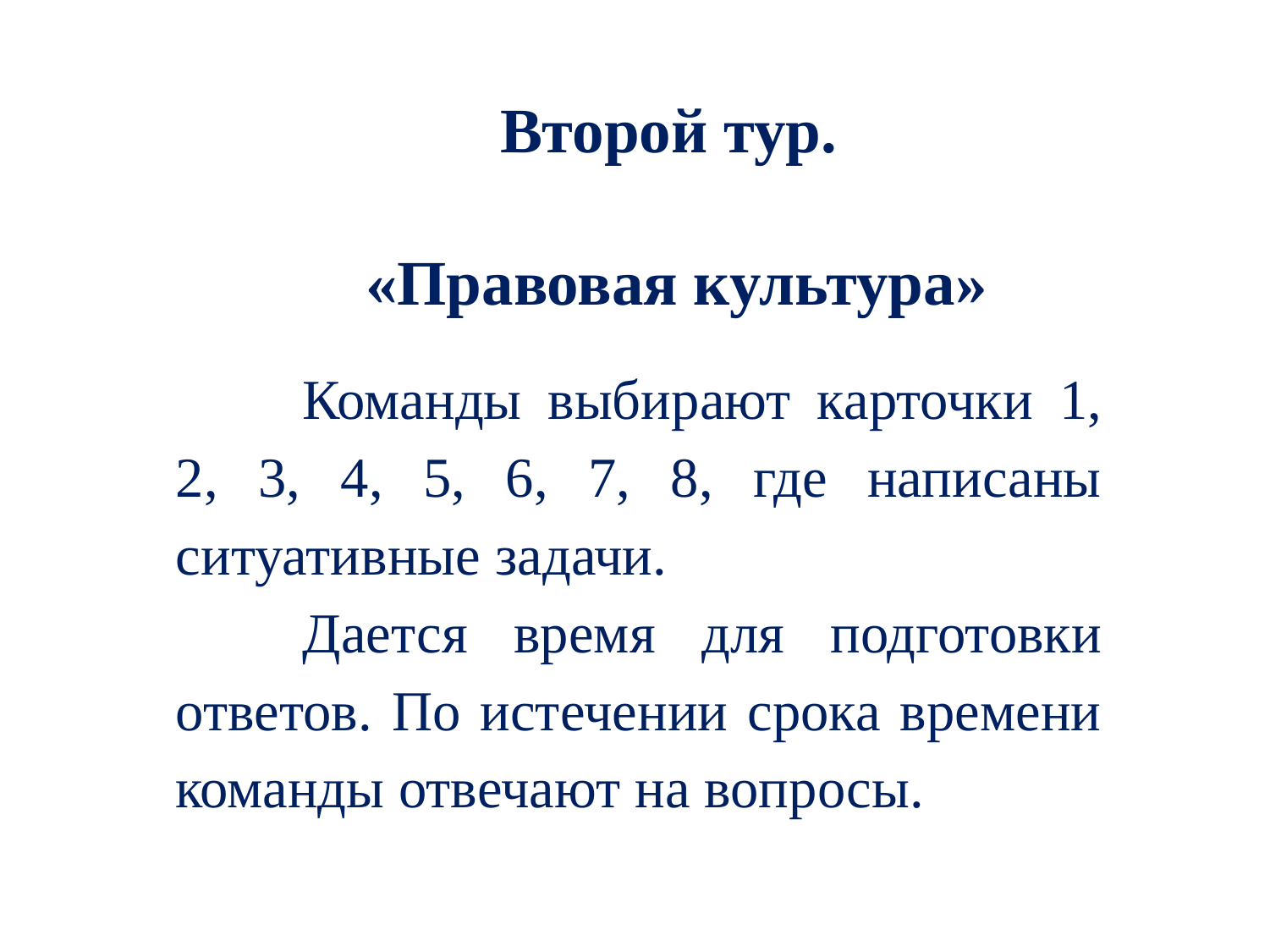

Второй тур.

 «Правовая культура»
	Команды выбирают карточки 1, 2, 3, 4, 5, 6, 7, 8, где написаны ситуативные задачи.
	Дается время для подготовки ответов. По истечении срока времени команды отвечают на вопросы.